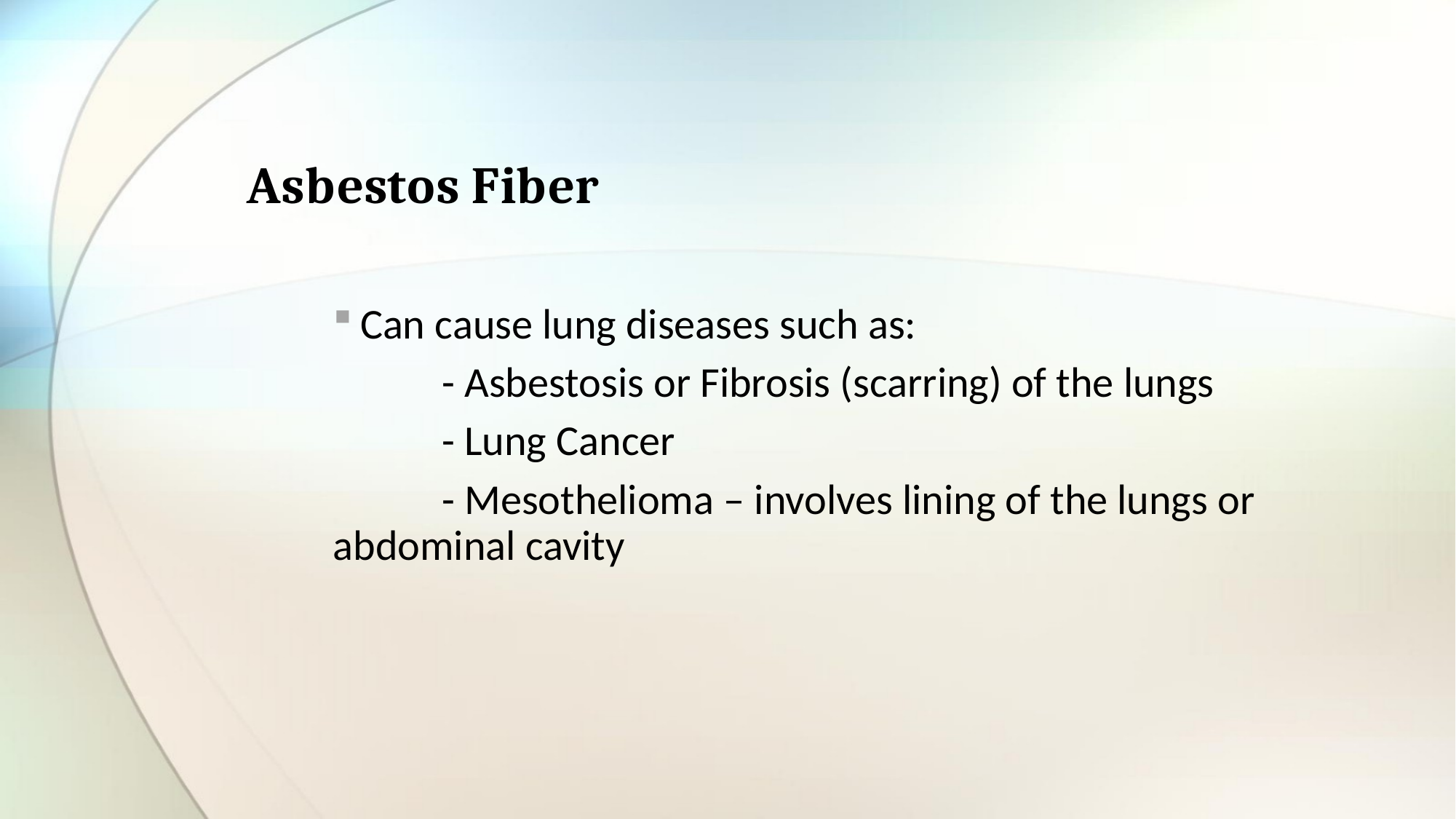

# Asbestos Fiber
Can cause lung diseases such as:
	- Asbestosis or Fibrosis (scarring) of the lungs
	- Lung Cancer
	- Mesothelioma – involves lining of the lungs or abdominal cavity